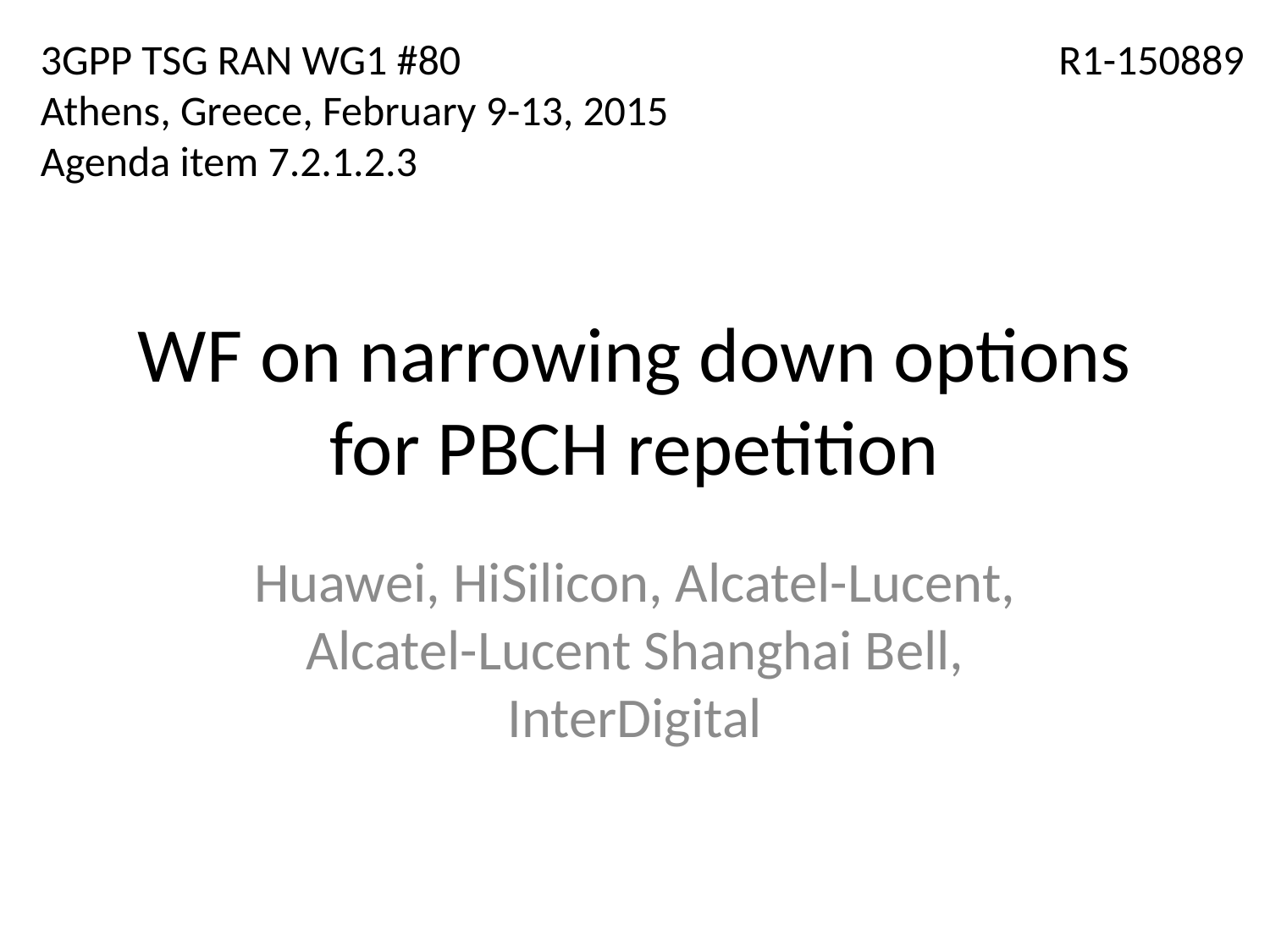

3GPP TSG RAN WG1 #80
Athens, Greece, February 9-13, 2015
Agenda item 7.2.1.2.3
R1-150889
# WF on narrowing down options for PBCH repetition
Huawei, HiSilicon, Alcatel-Lucent, Alcatel-Lucent Shanghai Bell, InterDigital